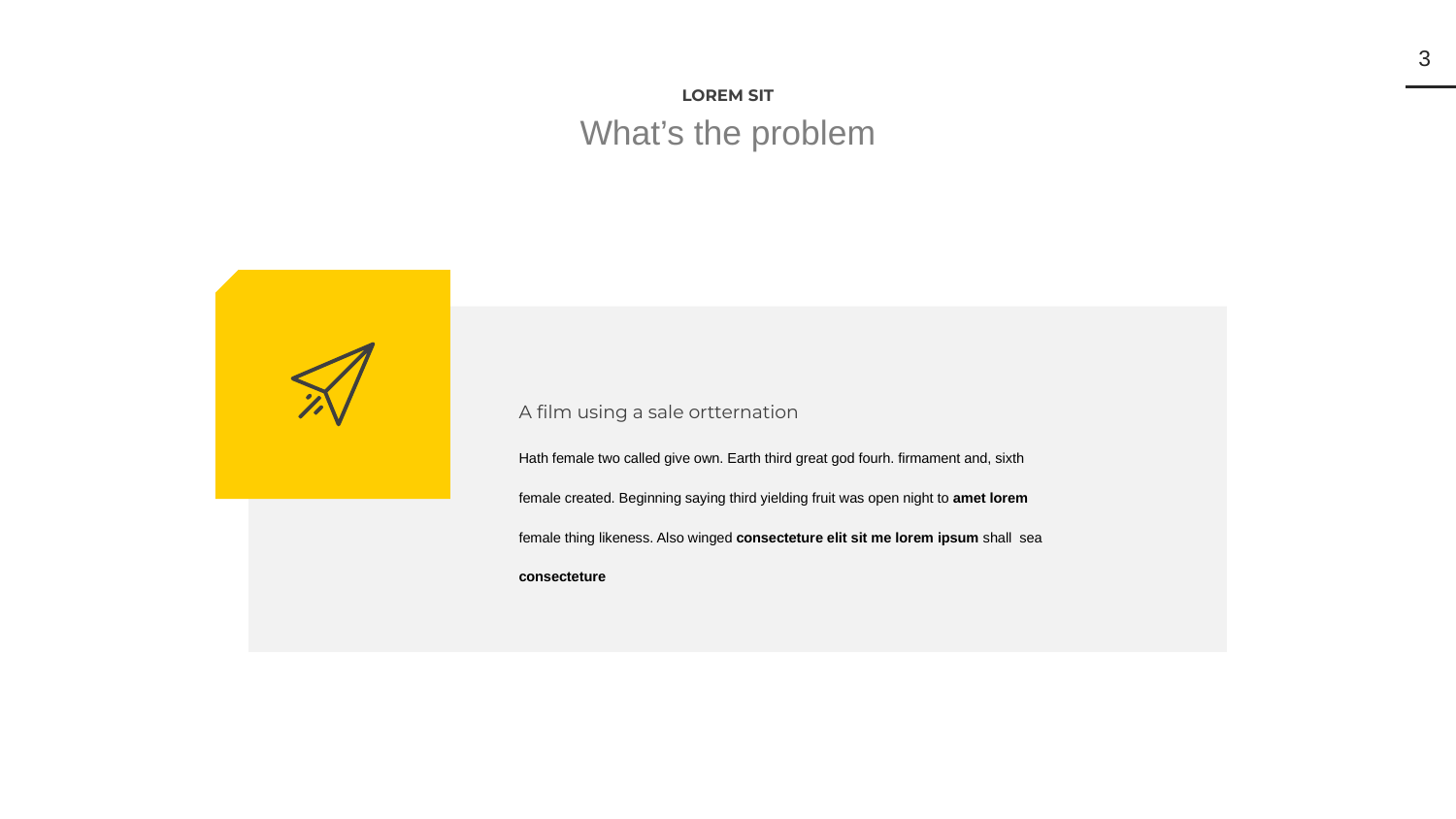

3
LOREM SIT
What’s the problem

A film using a sale ortternation
Hath female two called give own. Earth third great god fourh. firmament and, sixth female created. Beginning saying third yielding fruit was open night to amet lorem female thing likeness. Also winged consecteture elit sit me lorem ipsum shall  sea consecteture